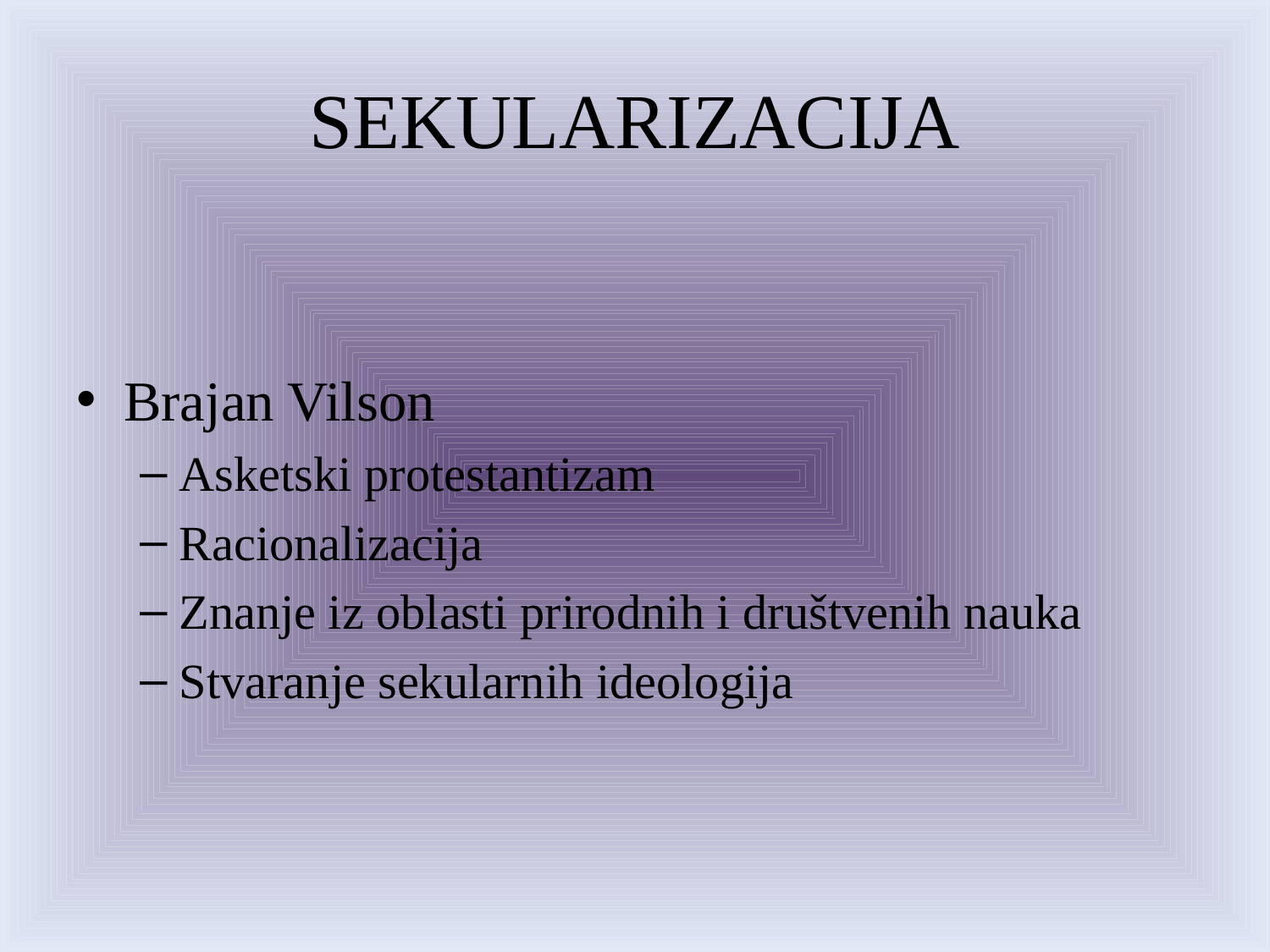

# SEKULARIZACIJA
Brajan Vilson
Asketski protestantizam
Racionalizacija
Znanje iz oblasti prirodnih i društvenih nauka
Stvaranje sekularnih ideologija